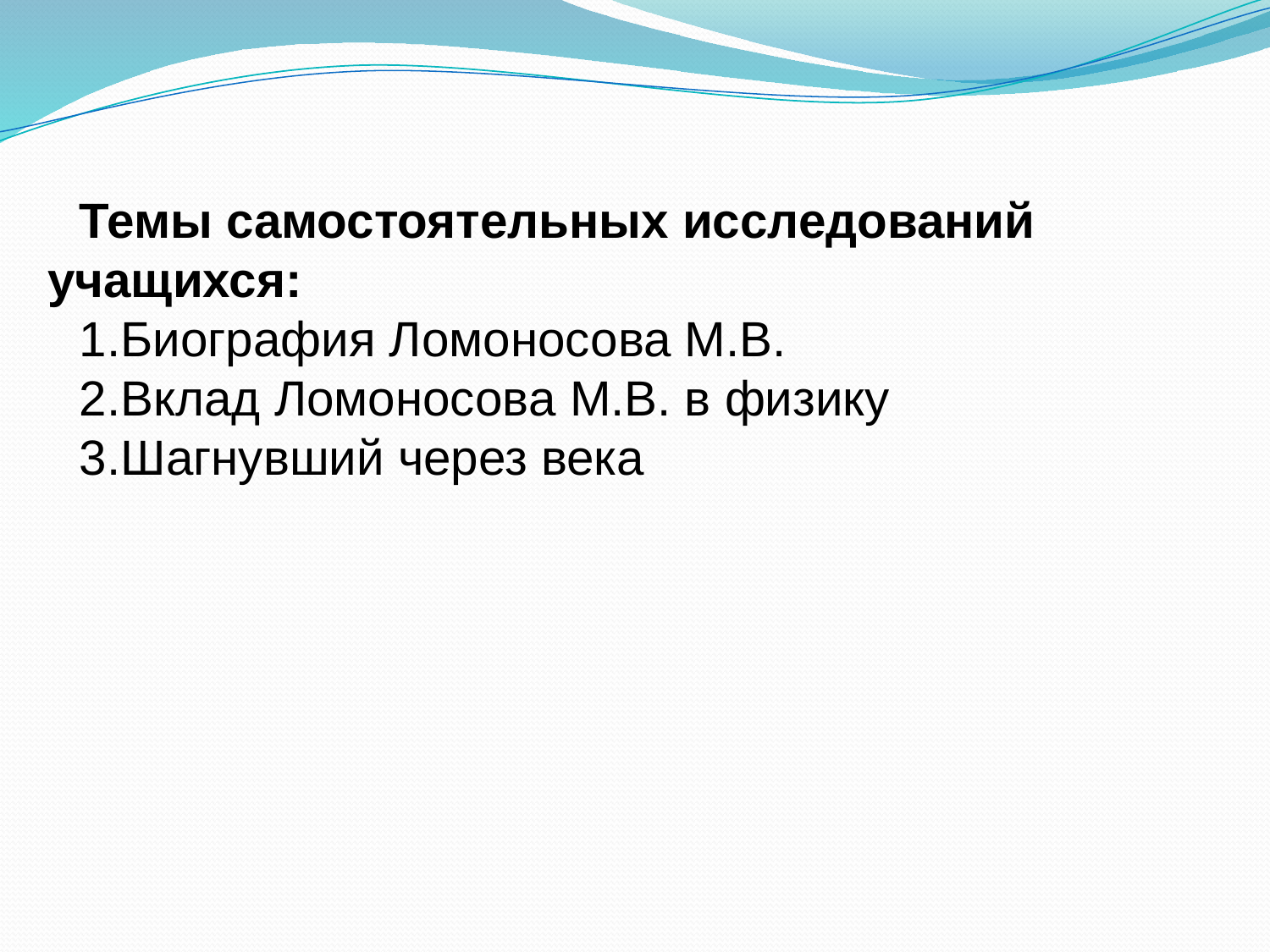

Темы самостоятельных исследований учащихся:
Биография Ломоносова М.В.
Вклад Ломоносова М.В. в физику
Шагнувший через века